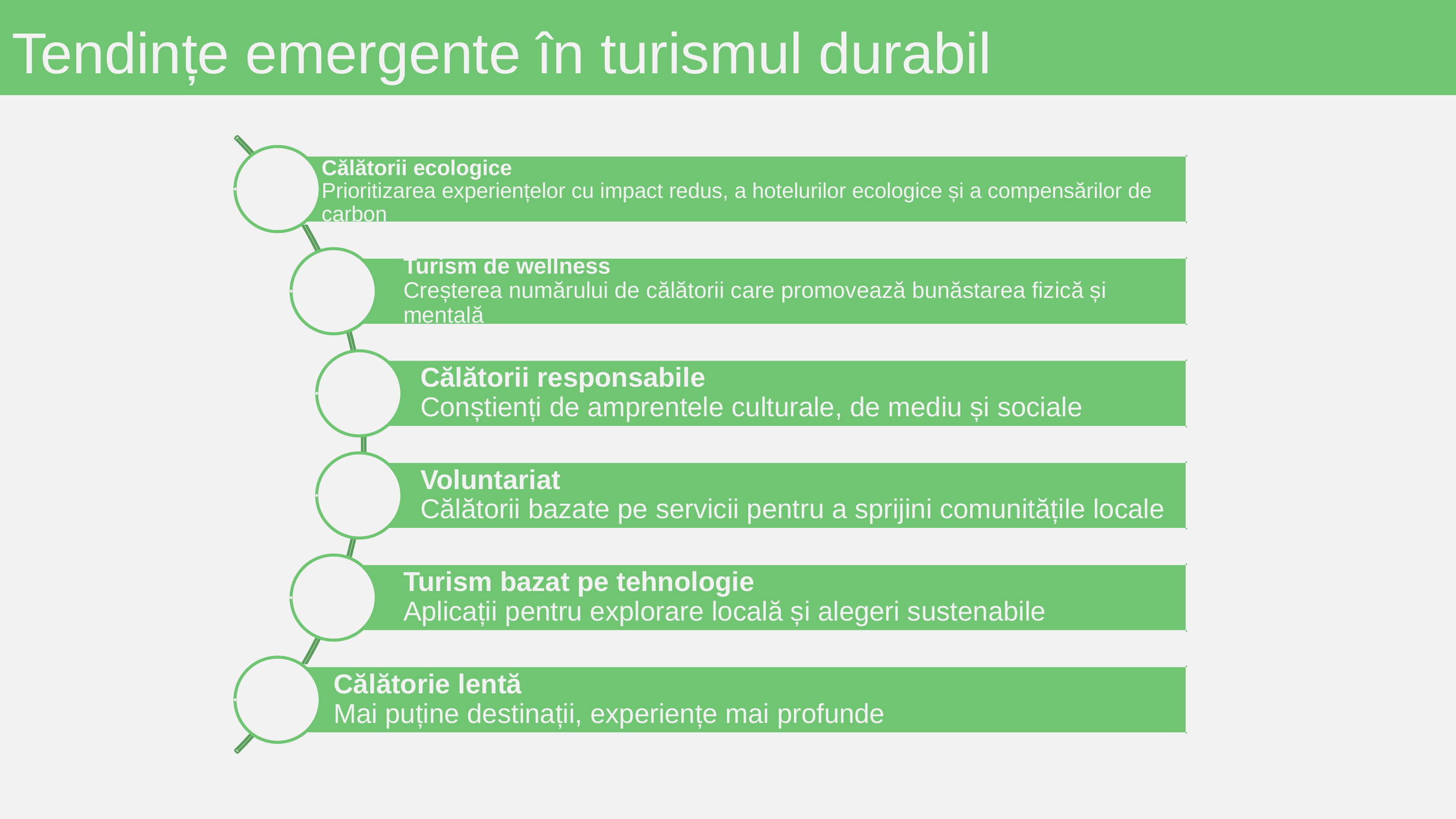

Tendințe emergente în turismul durabil

Călătorii ecologice
Prioritizarea experiențelor cu impact redus, a hotelurilor ecologice și a compensărilor de carbon

Turism de wellness
Creșterea numărului de călătorii care promovează bunăstarea fizică și mentală

Călătorii responsabile
Conștienți de amprentele culturale, de mediu și sociale

Voluntariat
Călătorii bazate pe servicii pentru a sprijini comunitățile locale

Turism bazat pe tehnologie
Aplicații pentru explorare locală și alegeri sustenabile

Călătorie lentă
Mai puține destinații, experiențe mai profunde